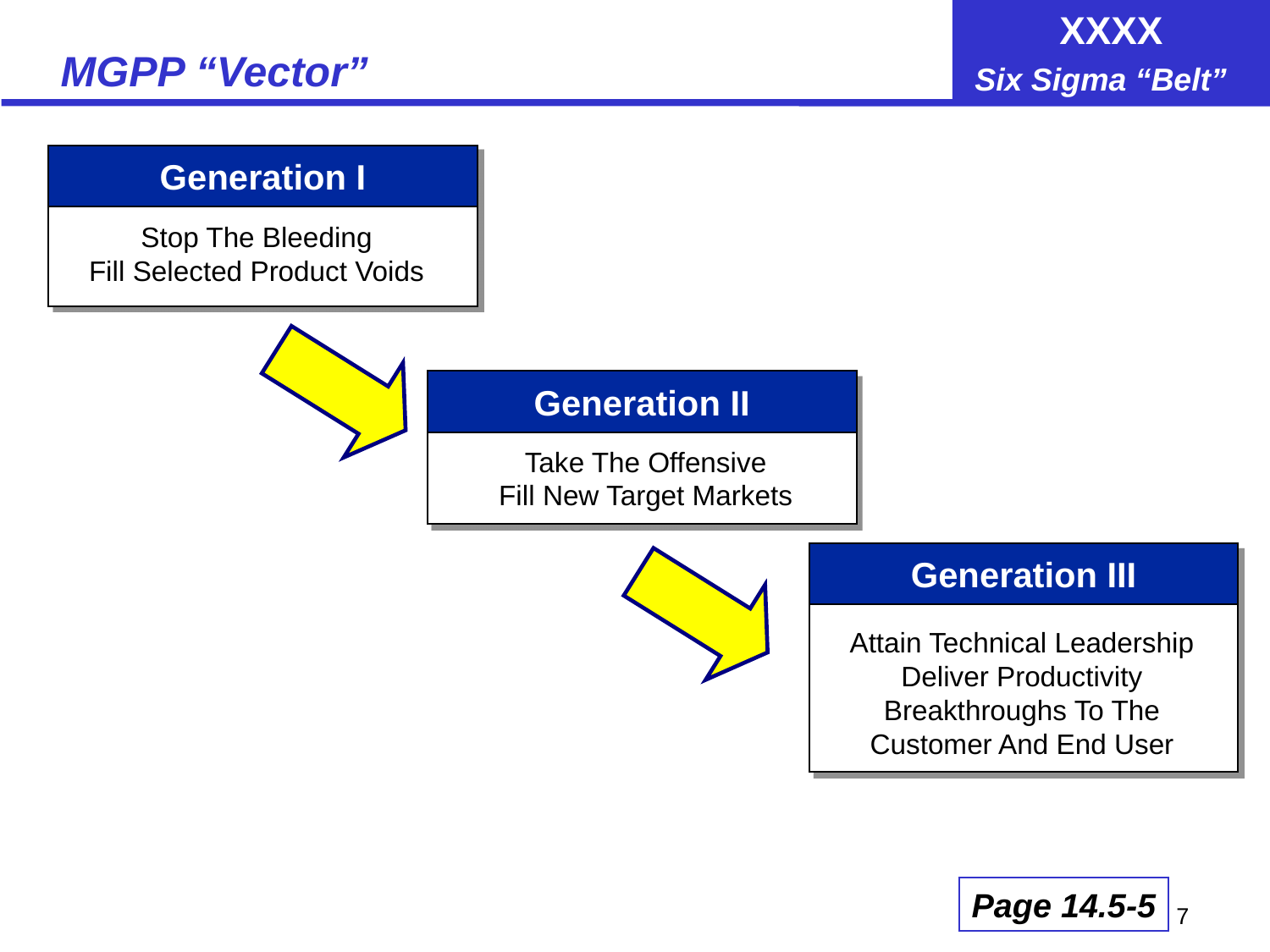

# MGPP “Vector”

Generation I
Stop The Bleeding
Fill Selected Product Voids

Generation II

Take The Offensive
Fill New Target Markets
Generation III

Attain Technical Leadership
Deliver Productivity Breakthroughs To The Customer And End User
Page 14.5-5